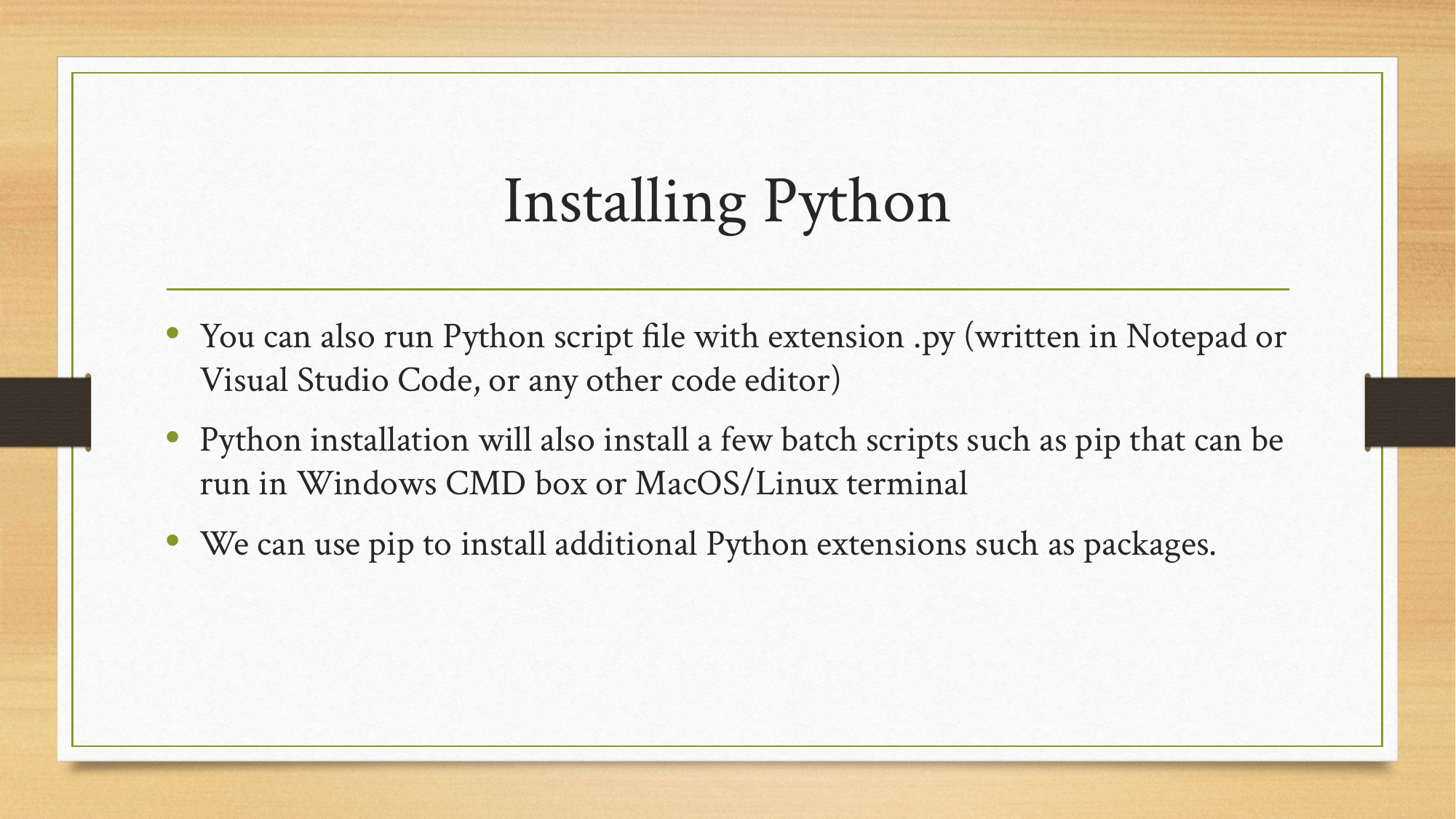

# Installing Python
You can also run Python script file with extension .py (written in Notepad or Visual Studio Code, or any other code editor)
Python installation will also install a few batch scripts such as pip that can be run in Windows CMD box or MacOS/Linux terminal
We can use pip to install additional Python extensions such as packages.